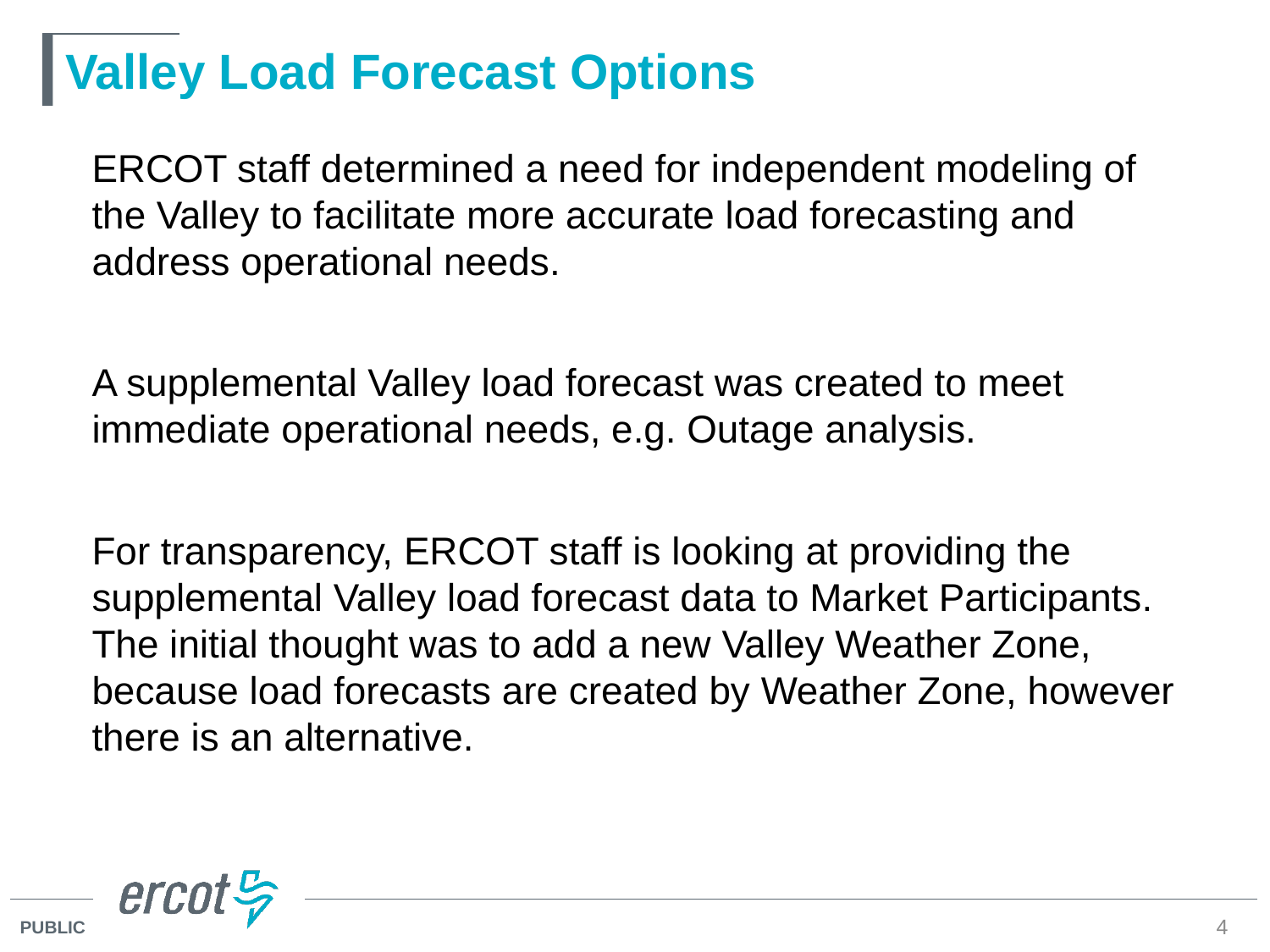

# Valley Load Forecast Options
ERCOT staff determined a need for independent modeling of the Valley to facilitate more accurate load forecasting and address operational needs.

A supplemental Valley load forecast was created to meet immediate operational needs, e.g. Outage analysis.

For transparency, ERCOT staff is looking at providing the supplemental Valley load forecast data to Market Participants.  The initial thought was to add a new Valley Weather Zone, because load forecasts are created by Weather Zone, however there is an alternative.
4